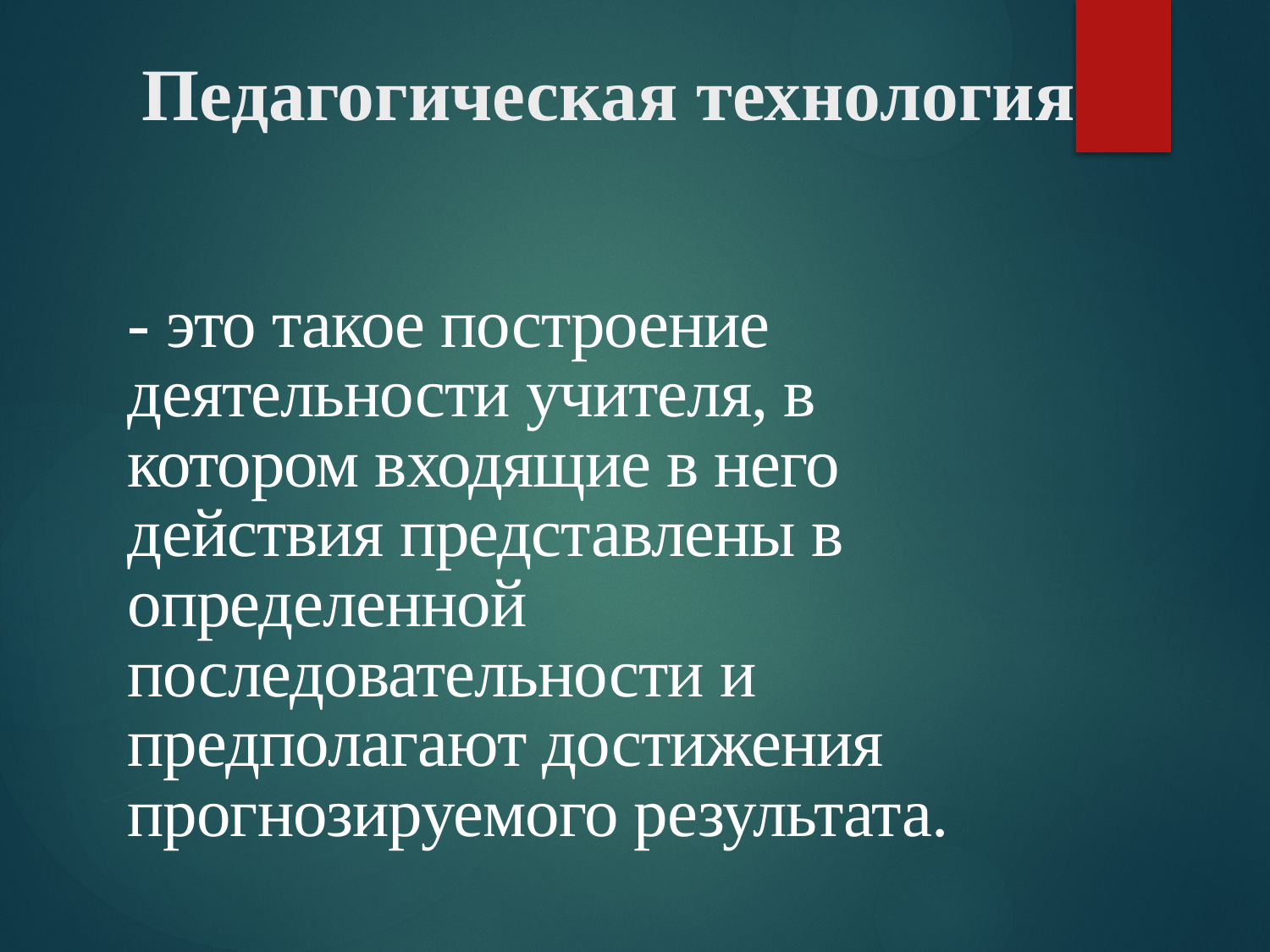

# Педагогическая технология
- это такое построение деятельности учителя, в котором входящие в него действия представлены в определенной последовательности и предполагают достижения прогнозируемого результата.